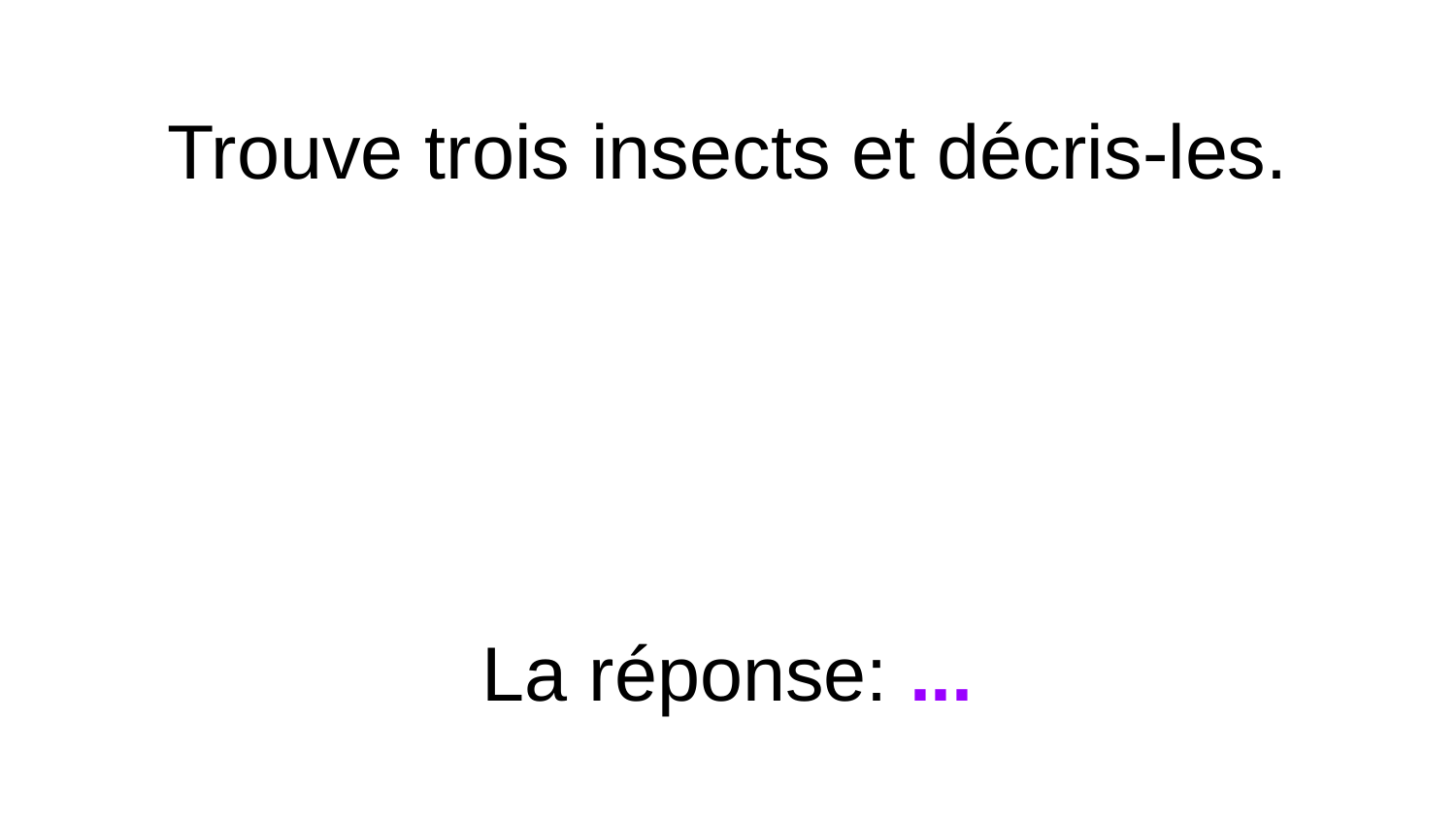

Trouve trois insects et décris-les.
La réponse: ...